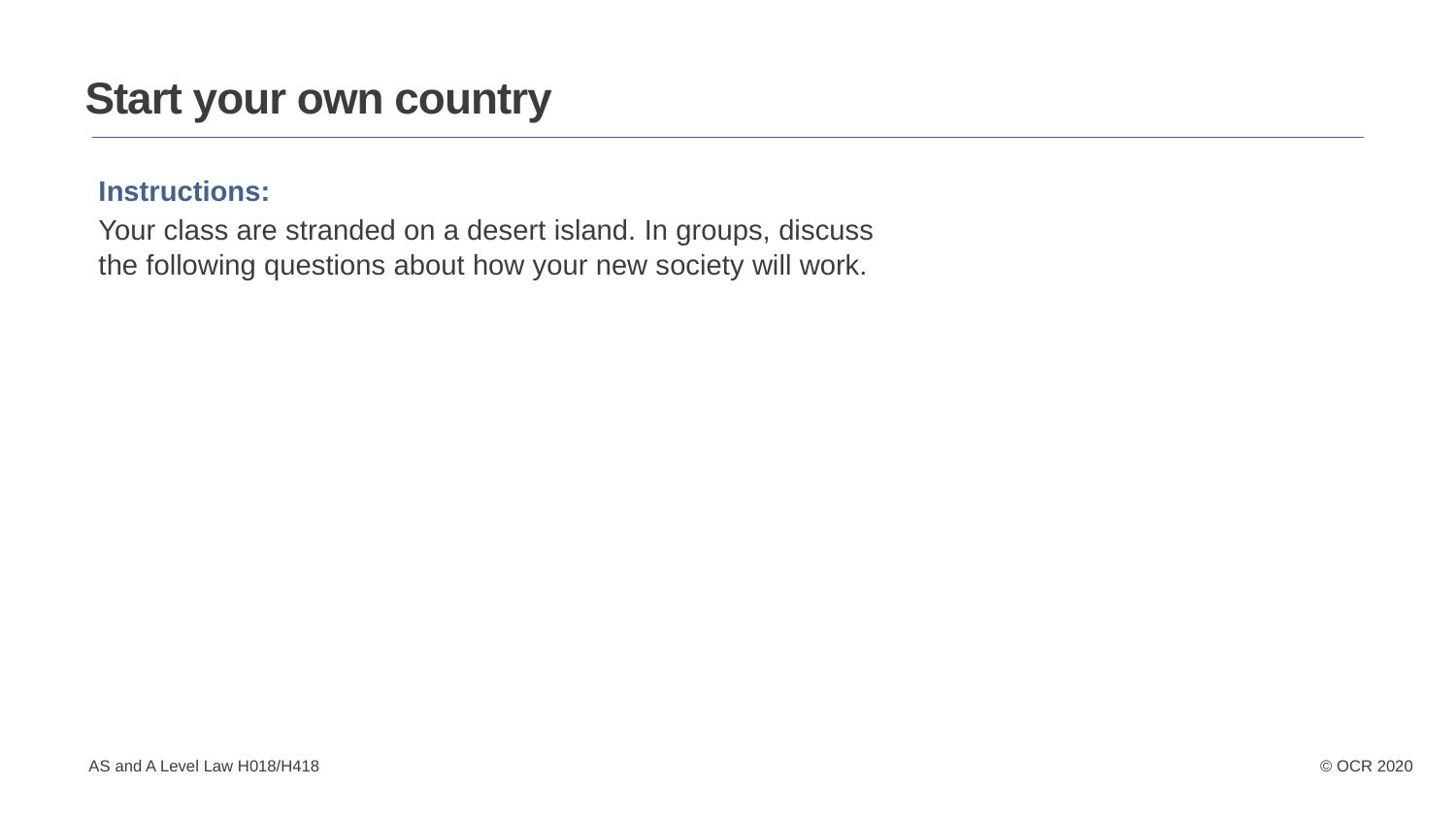

Start your own country
Instructions:
Your class are stranded on a desert island. In groups, discuss
the following questions about how your new society will work.